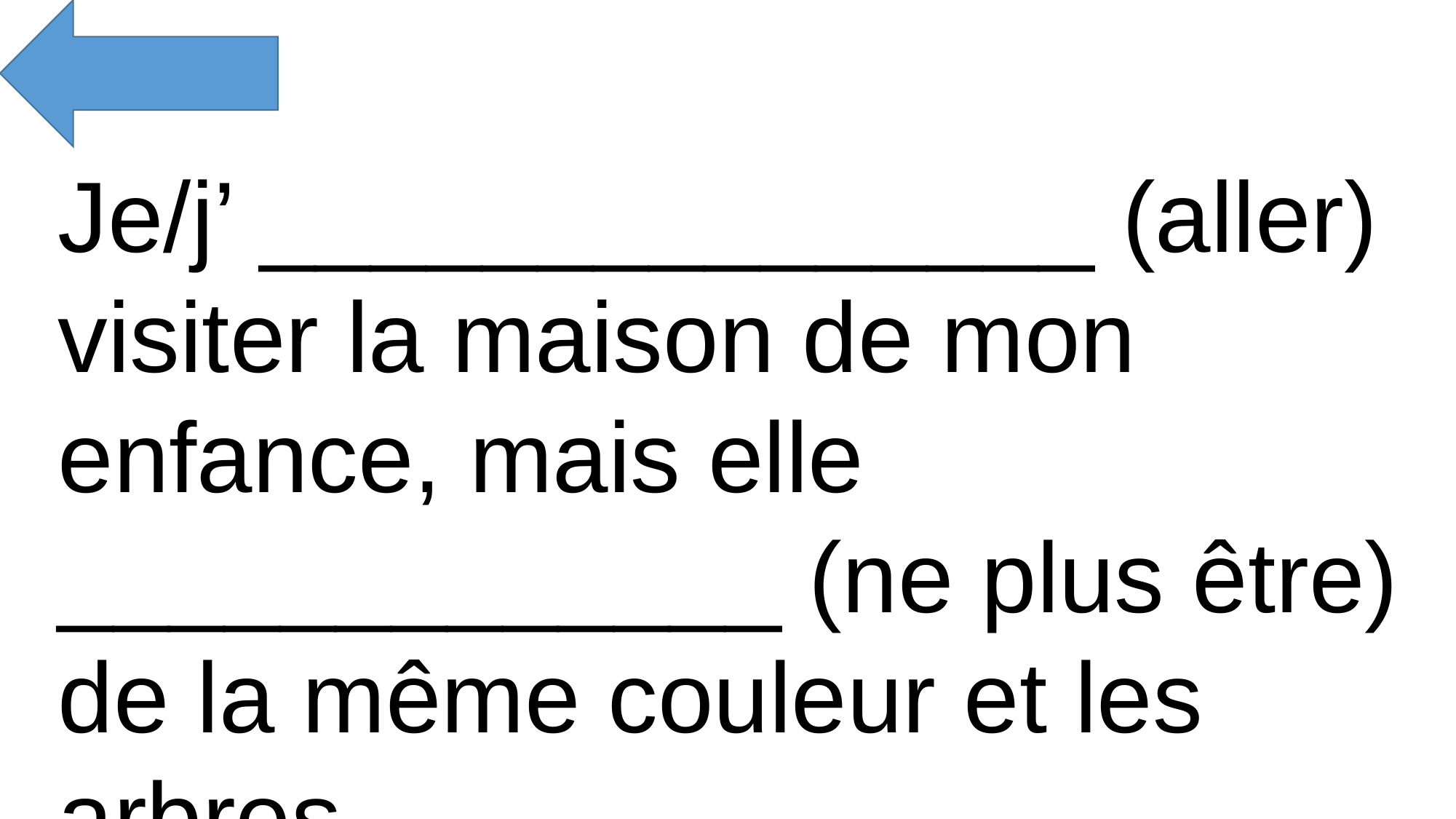

Je/j’ _______________ (aller) visiter la maison de mon enfance, mais elle _____________ (ne plus être) de la même couleur et les arbres ______________ (devenir) énormes.